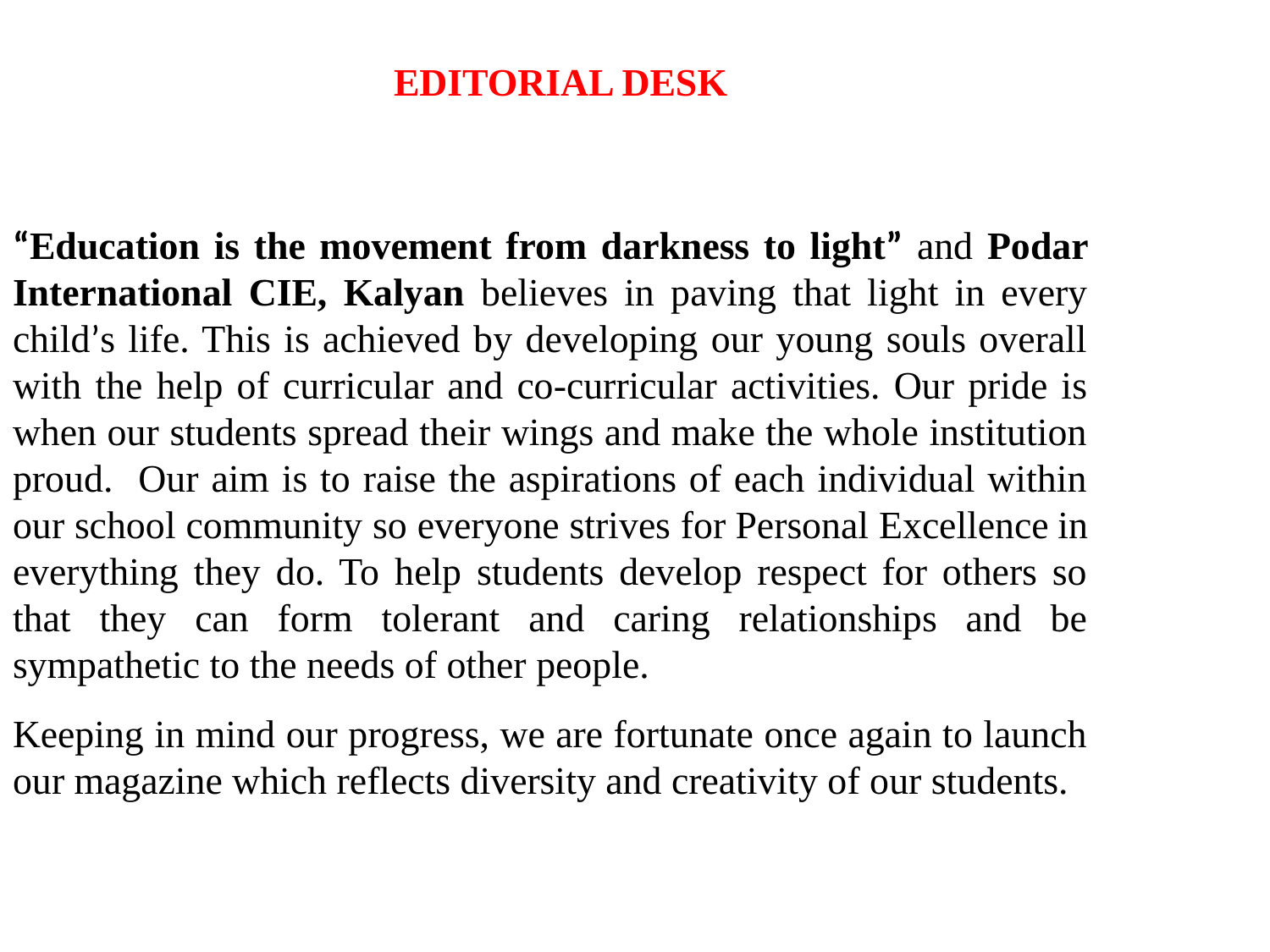

EDITORIAL DESK

“Education is the movement from darkness to light” and Podar International CIE, Kalyan believes in paving that light in every child’s life. This is achieved by developing our young souls overall with the help of curricular and co-curricular activities. Our pride is when our students spread their wings and make the whole institution proud.  Our aim is to raise the aspirations of each individual within our school community so everyone strives for Personal Excellence in everything they do. To help students develop respect for others so that they can form tolerant and caring relationships and be sympathetic to the needs of other people.

Keeping in mind our progress, we are fortunate once again to launch our magazine which reflects diversity and creativity of our students.